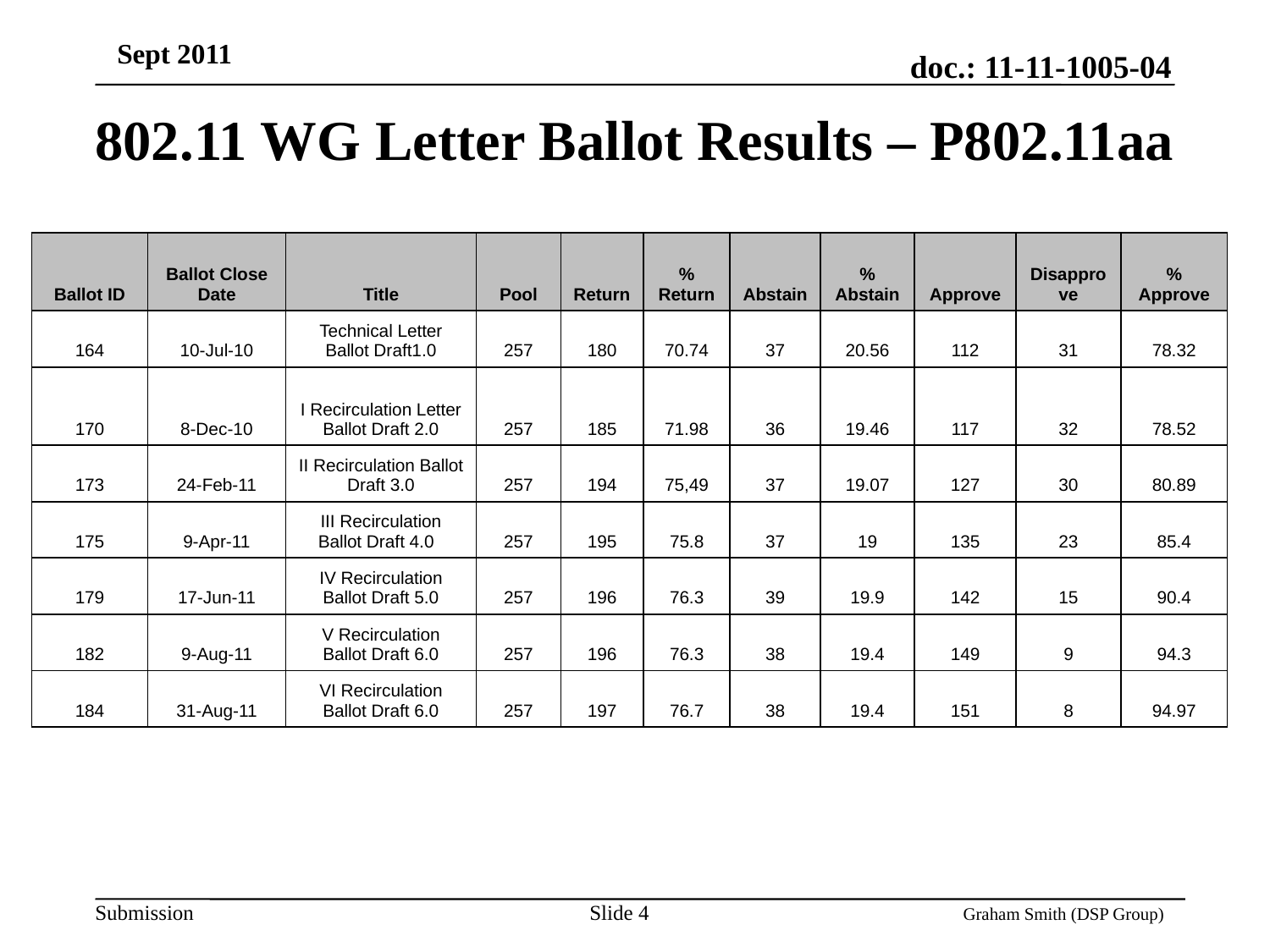

# 802.11 WG Letter Ballot Results – P802.11aa

| Ballot ID | Ballot Close Date | Title | Pool | Return | % Return | Abstain | % Abstain | Approve | Disapprove | % Approve |
| --- | --- | --- | --- | --- | --- | --- | --- | --- | --- | --- |
| 164 | 10-Jul-10 | Technical Letter Ballot Draft1.0 | 257 | 180 | 70.74 | 37 | 20.56 | 112 | 31 | 78.32 |
| 170 | 8-Dec-10 | I Recirculation Letter Ballot Draft 2.0 | 257 | 185 | 71.98 | 36 | 19.46 | 117 | 32 | 78.52 |
| 173 | 24-Feb-11 | II Recirculation Ballot Draft 3.0 | 257 | 194 | 75,49 | 37 | 19.07 | 127 | 30 | 80.89 |
| 175 | 9-Apr-11 | III Recirculation Ballot Draft 4.0 | 257 | 195 | 75.8 | 37 | 19 | 135 | 23 | 85.4 |
| 179 | 17-Jun-11 | IV Recirculation Ballot Draft 5.0 | 257 | 196 | 76.3 | 39 | 19.9 | 142 | 15 | 90.4 |
| 182 | 9-Aug-11 | V Recirculation Ballot Draft 6.0 | 257 | 196 | 76.3 | 38 | 19.4 | 149 | 9 | 94.3 |
| 184 | 31-Aug-11 | VI Recirculation Ballot Draft 6.0 | 257 | 197 | 76.7 | 38 | 19.4 | 151 | 8 | 94.97 |
Slide 4